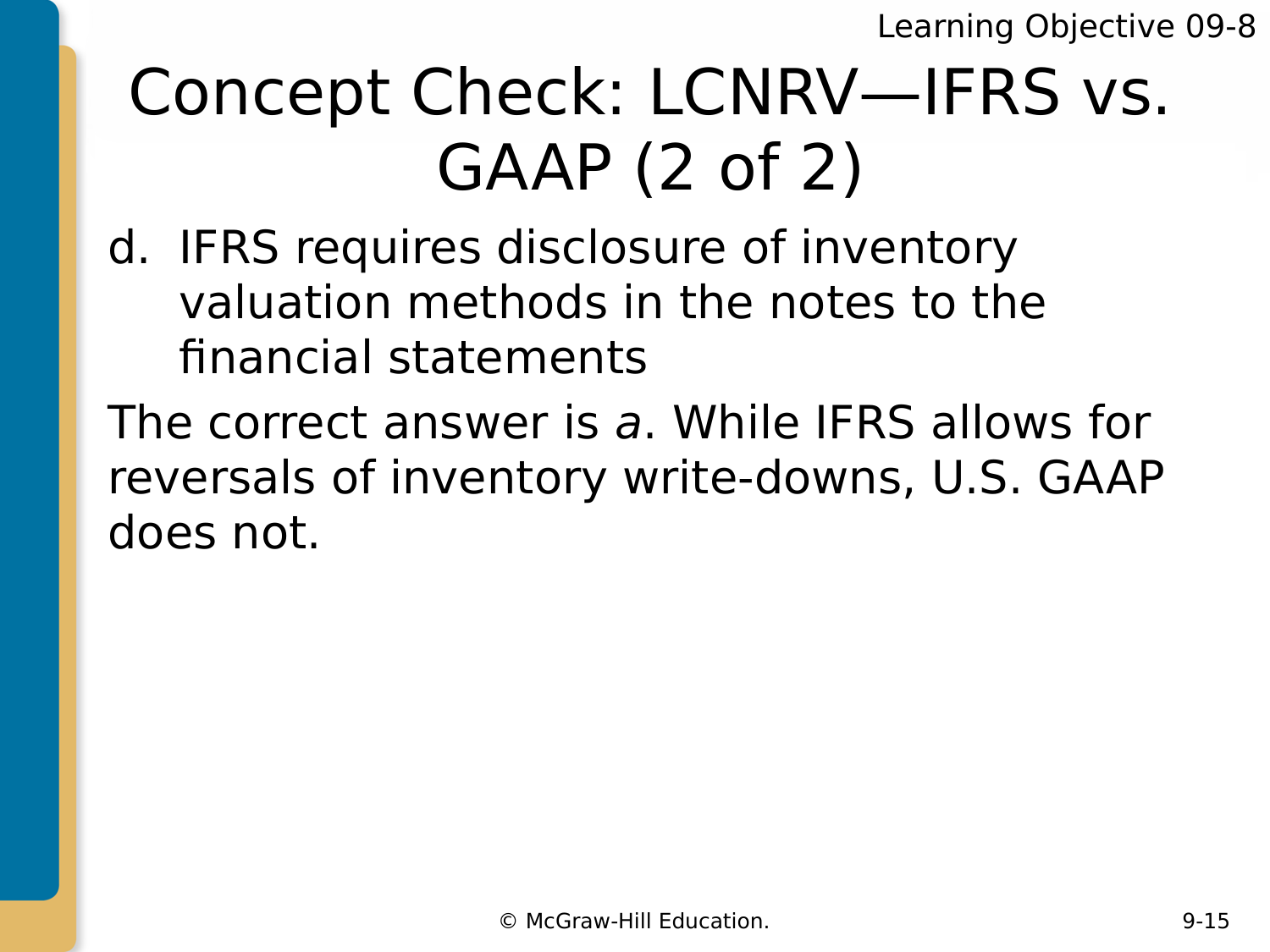

Learning Objective 09-8
# Concept Check: LCNRV—IFRS vs. GAAP (2 of 2)
IFRS requires disclosure of inventory valuation methods in the notes to the financial statements
The correct answer is a. While IFRS allows for reversals of inventory write-downs, U.S. GAAP does not.